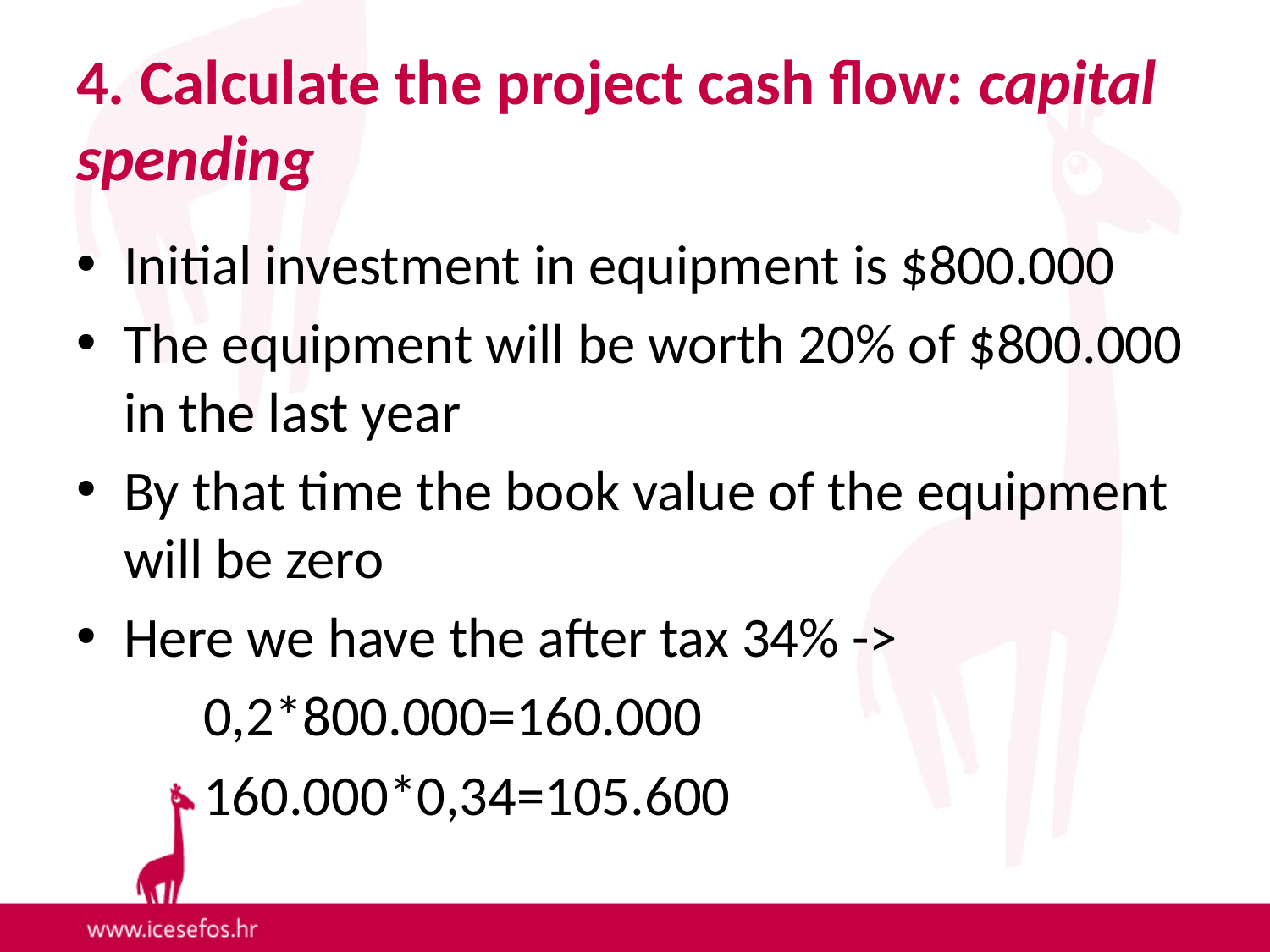

# 4. Calculate the project cash flow: capital spending
Initial investment in equipment is $800.000
The equipment will be worth 20% of $800.000 in the last year
By that time the book value of the equipment will be zero
Here we have the after tax 34% ->
	0,2*800.000=160.000
	160.000*0,34=105.600